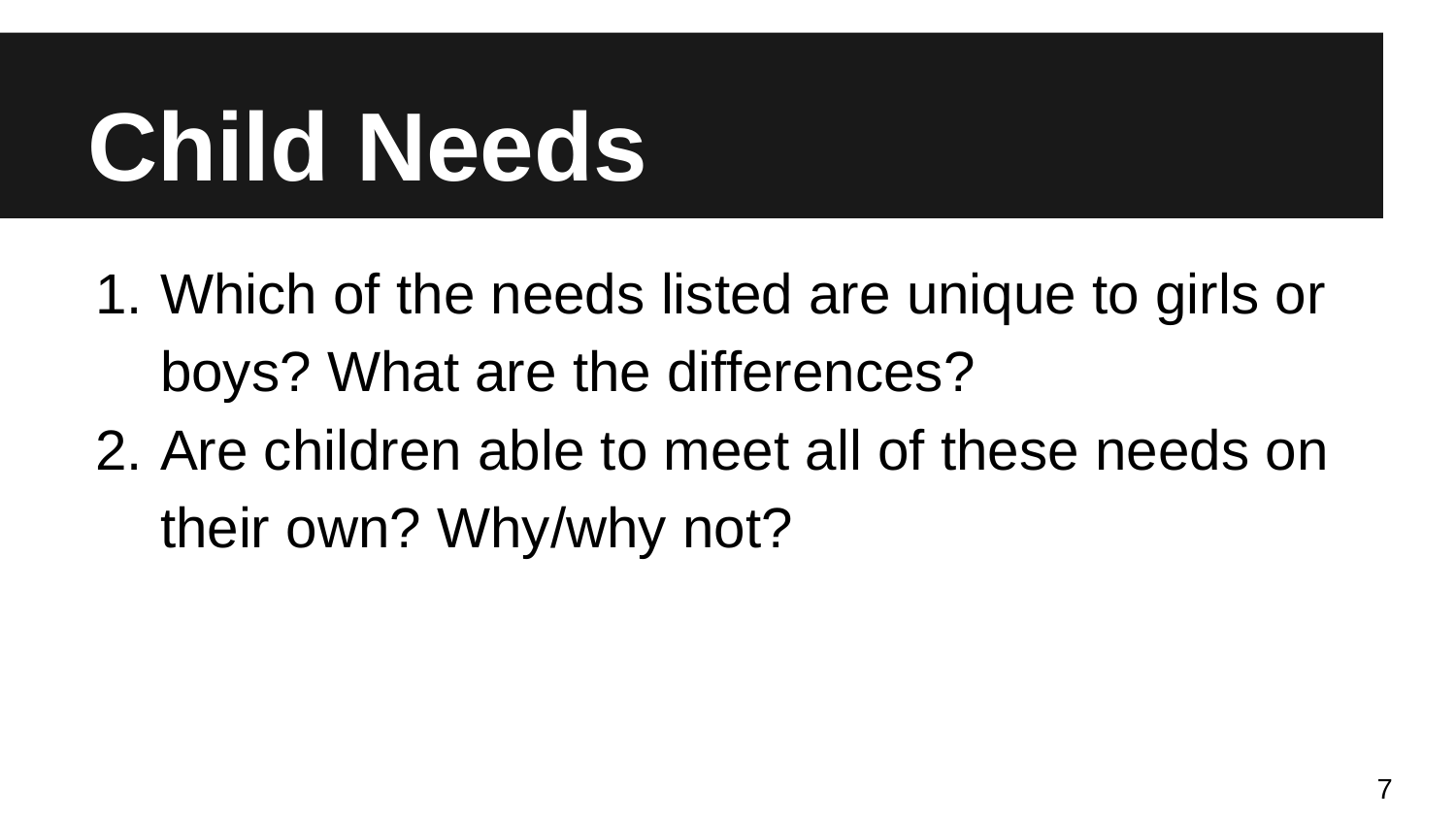

# Child Needs
Which of the needs listed are unique to girls or boys? What are the differences?
Are children able to meet all of these needs on their own? Why/why not?
7